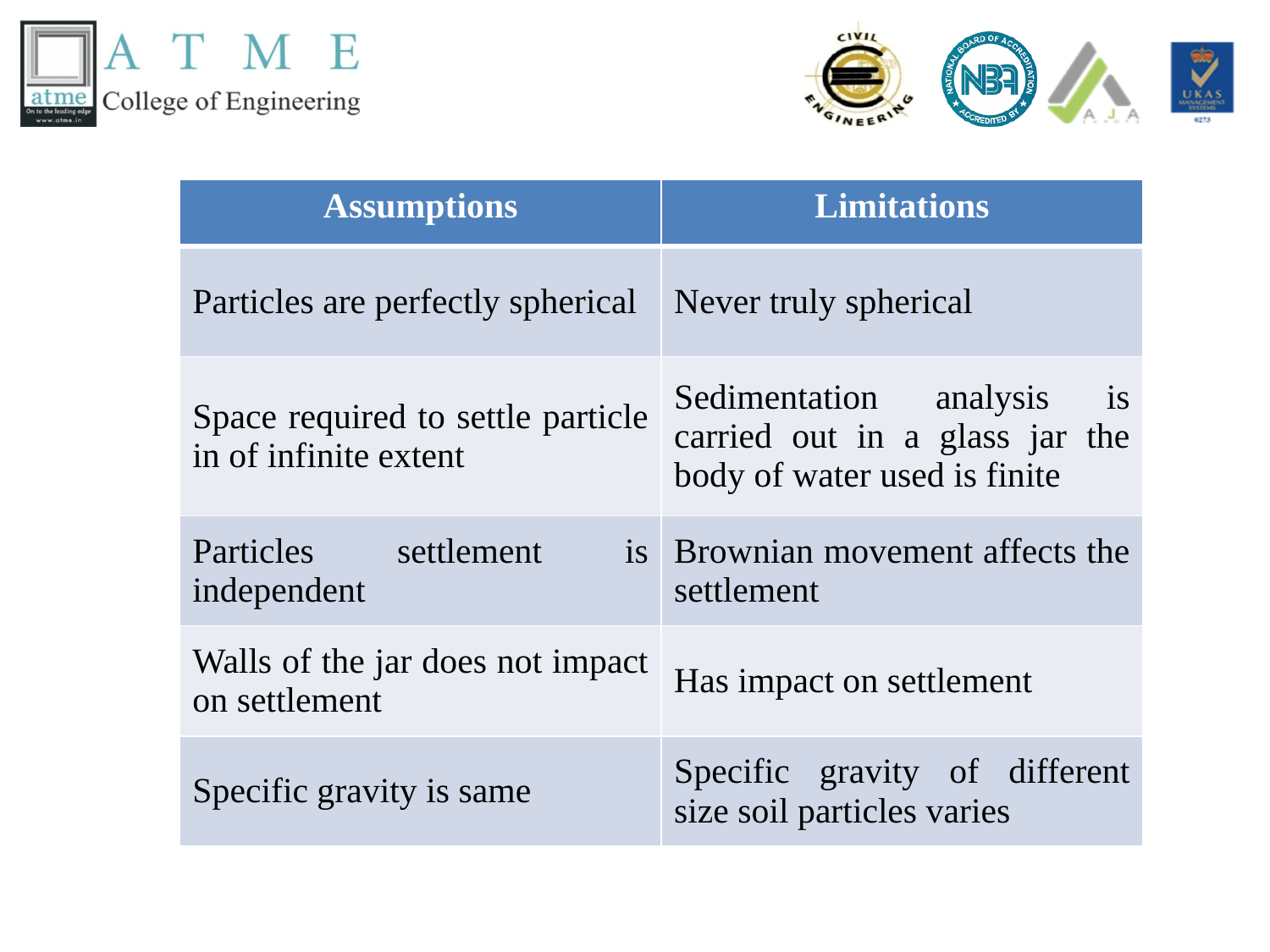

| Assumptions | Limitations |
| --- | --- |
| Particles are perfectly spherical | Never truly spherical |
| Space required to settle particle in of infinite extent | Sedimentation analysis is carried out in a glass jar the body of water used is finite |
| Particles settlement is independent | Brownian movement affects the settlement |
| Walls of the jar does not impact on settlement | Has impact on settlement |
| Specific gravity is same | Specific gravity of different size soil particles varies |